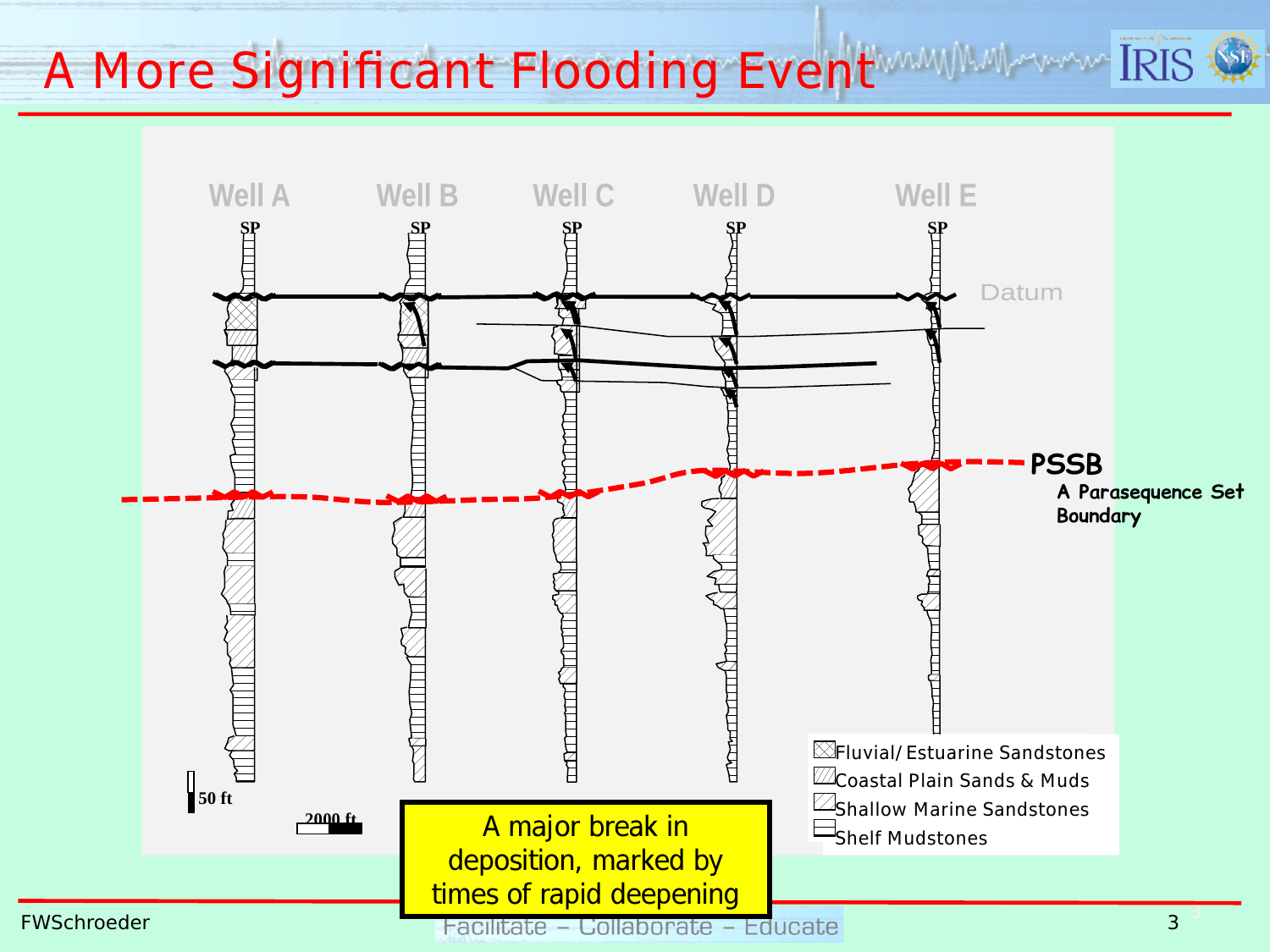

# A More Significant Flooding Event

Well A
Well B
Well C
Well D
Well E
SP
SP
SP
SP
SP

Datum

PSSB
   A Parasequence Set
   Boundary

Fluvial/Estuarine Sandstones
Coastal Plain Sands & Muds
Shallow Marine Sandstones
Shelf Mudstones

50 ft
2000 ft

A major break in deposition, marked by times of rapid deepening